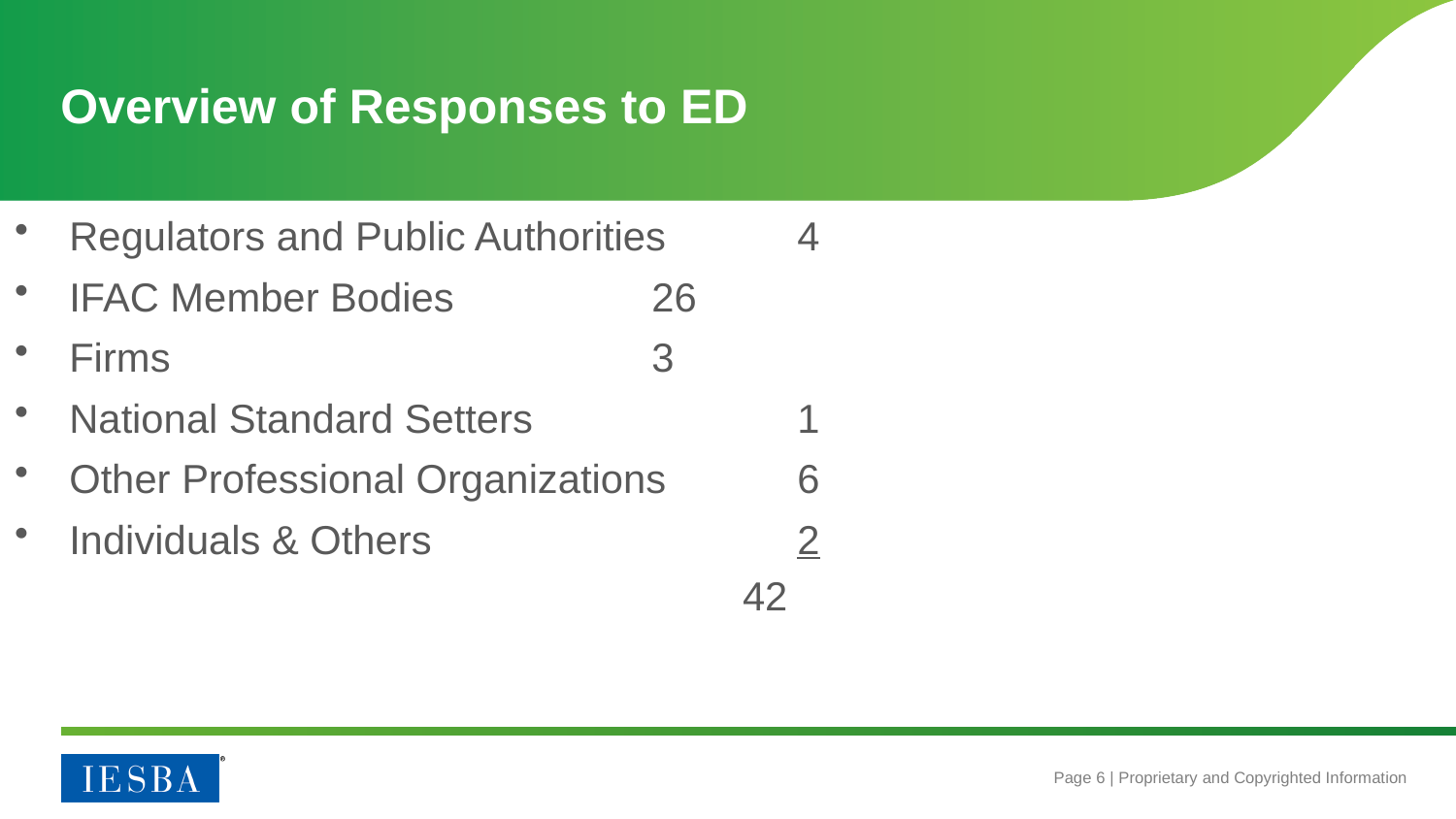

# Overview of Responses to ED
Regulators and Public Authorities	4
IFAC Member Bodies		26
Firms				3
National Standard Setters		1
Other Professional Organizations	6
Individuals & Others			2
	42